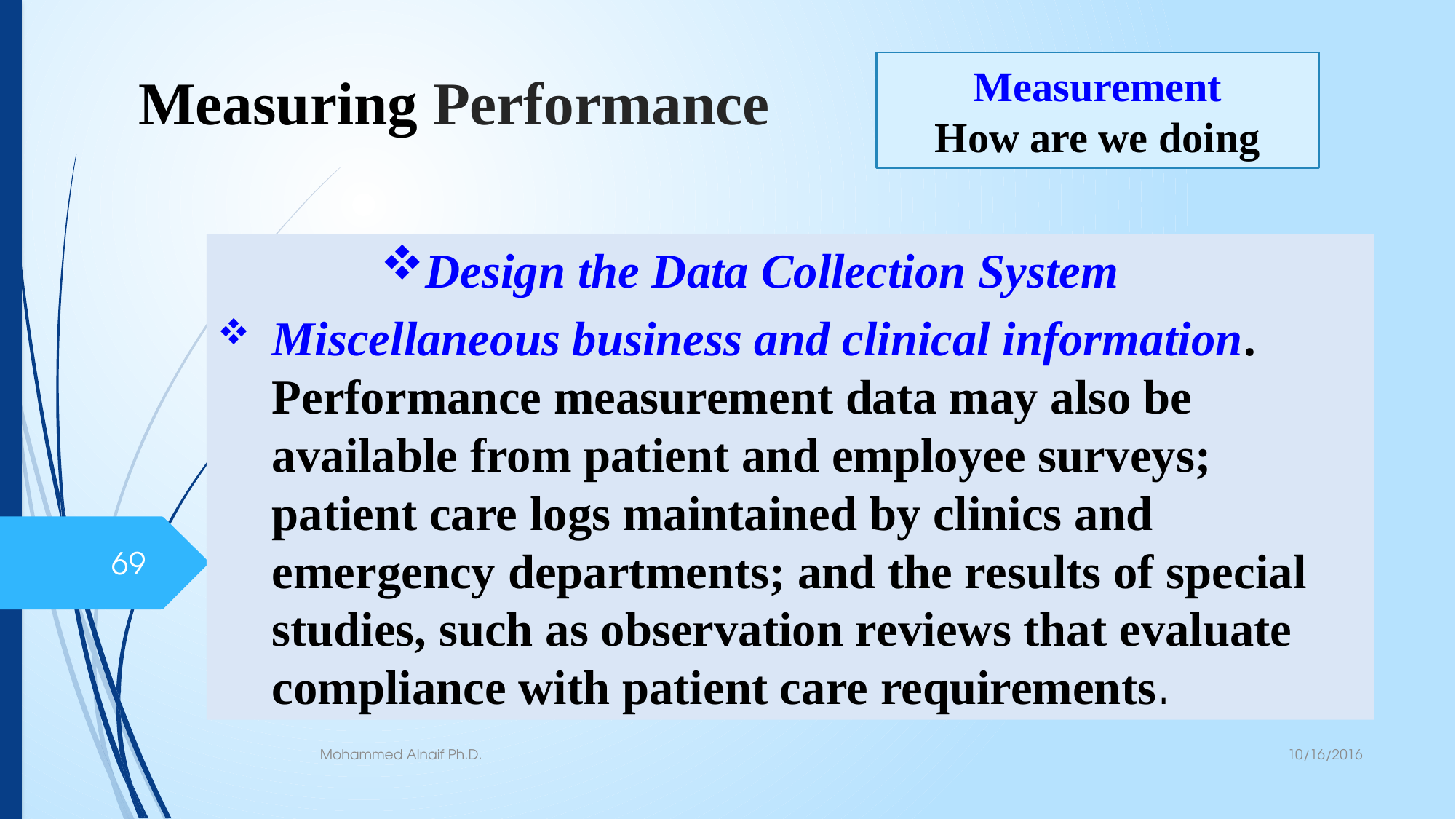

# Measuring Performance
Measurement
How are we doing

Design the Data Collection System
Miscellaneous business and clinical information. Performance measurement data may also be available from patient and employee surveys; patient care logs maintained by clinics and emergency departments; and the results of special studies, such as observation reviews that evaluate compliance with patient care requirements.
69
10/16/2016
Mohammed Alnaif Ph.D.